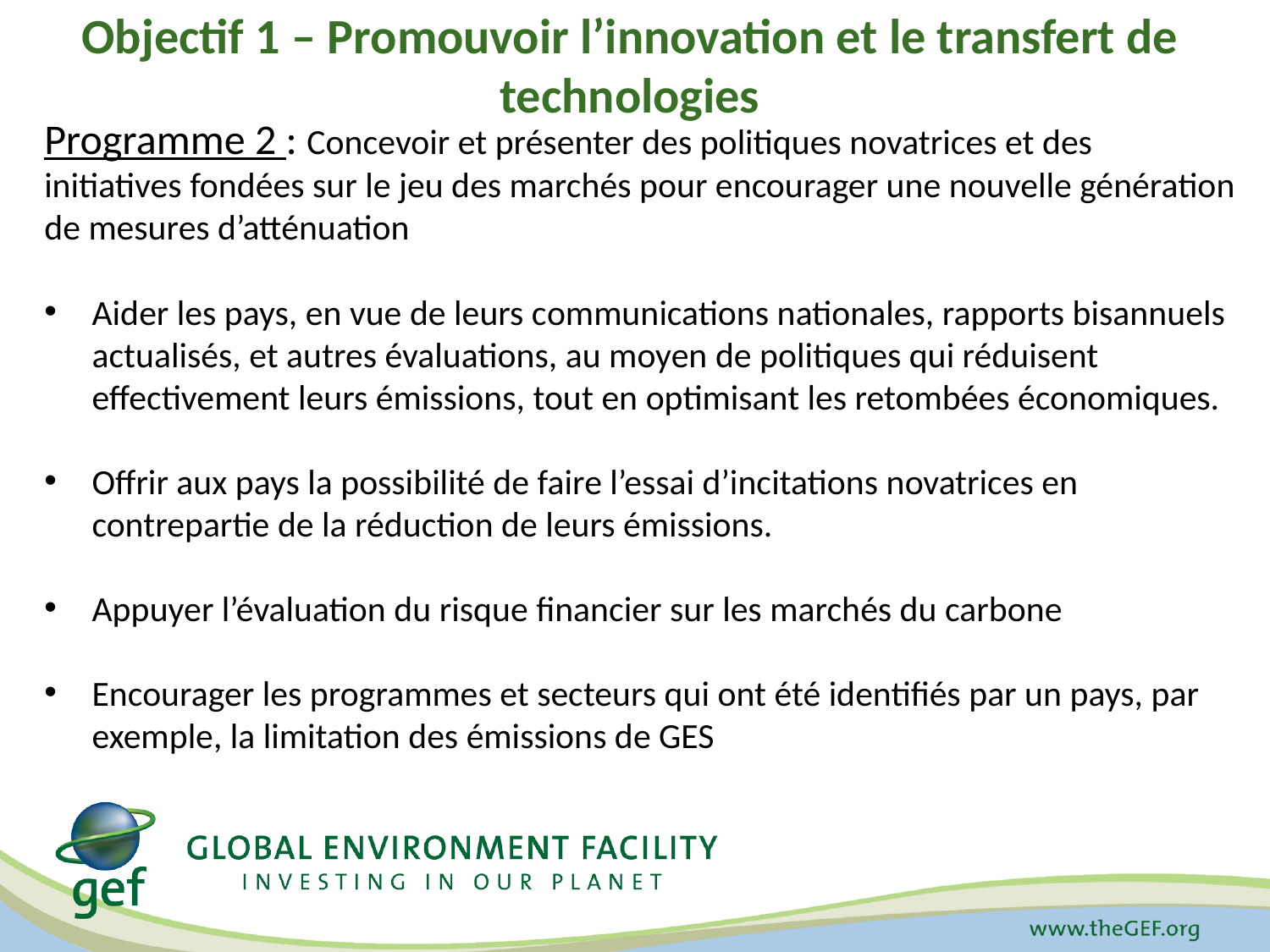

# Objectif 1 – Promouvoir l’innovation et le transfert de technologies
Programme 2 : Concevoir et présenter des politiques novatrices et des initiatives fondées sur le jeu des marchés pour encourager une nouvelle génération de mesures d’atténuation

Aider les pays, en vue de leurs communications nationales, rapports bisannuels actualisés, et autres évaluations, au moyen de politiques qui réduisent effectivement leurs émissions, tout en optimisant les retombées économiques.

Offrir aux pays la possibilité de faire l’essai d’incitations novatrices en contrepartie de la réduction de leurs émissions.

Appuyer l’évaluation du risque financier sur les marchés du carbone

Encourager les programmes et secteurs qui ont été identifiés par un pays, par exemple, la limitation des émissions de GES